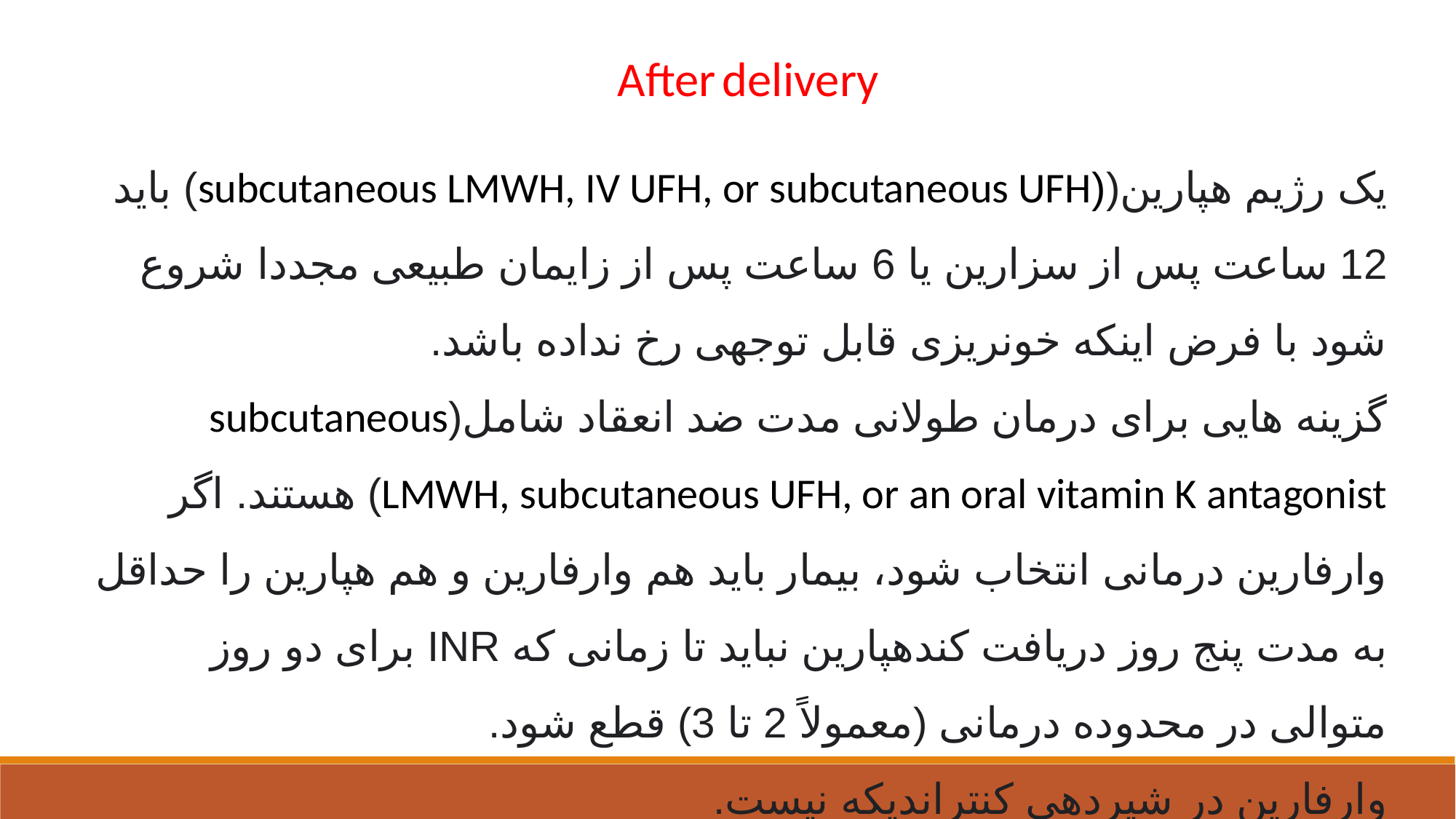

After delivery
یک رژیم هپارین((subcutaneous LMWH, IV UFH, or subcutaneous UFH) باید 12 ساعت پس از سزارین یا 6 ساعت پس از زایمان طبیعی مجددا شروع شود با فرض اینکه خونریزی قابل توجهی رخ نداده باشد.
گزینه هایی برای درمان طولانی مدت ضد انعقاد شامل(subcutaneous LMWH, subcutaneous UFH, or an oral vitamin K antagonist) هستند. اگر وارفارین درمانی انتخاب شود، بیمار باید هم وارفارین و هم هپارین را حداقل به مدت پنج روز دریافت کندهپارین نباید تا زمانی که INR برای دو روز متوالی در محدوده درمانی (معمولاً 2 تا 3) قطع شود.
وارفارین در شیردهی کنتراندیکه نیست.